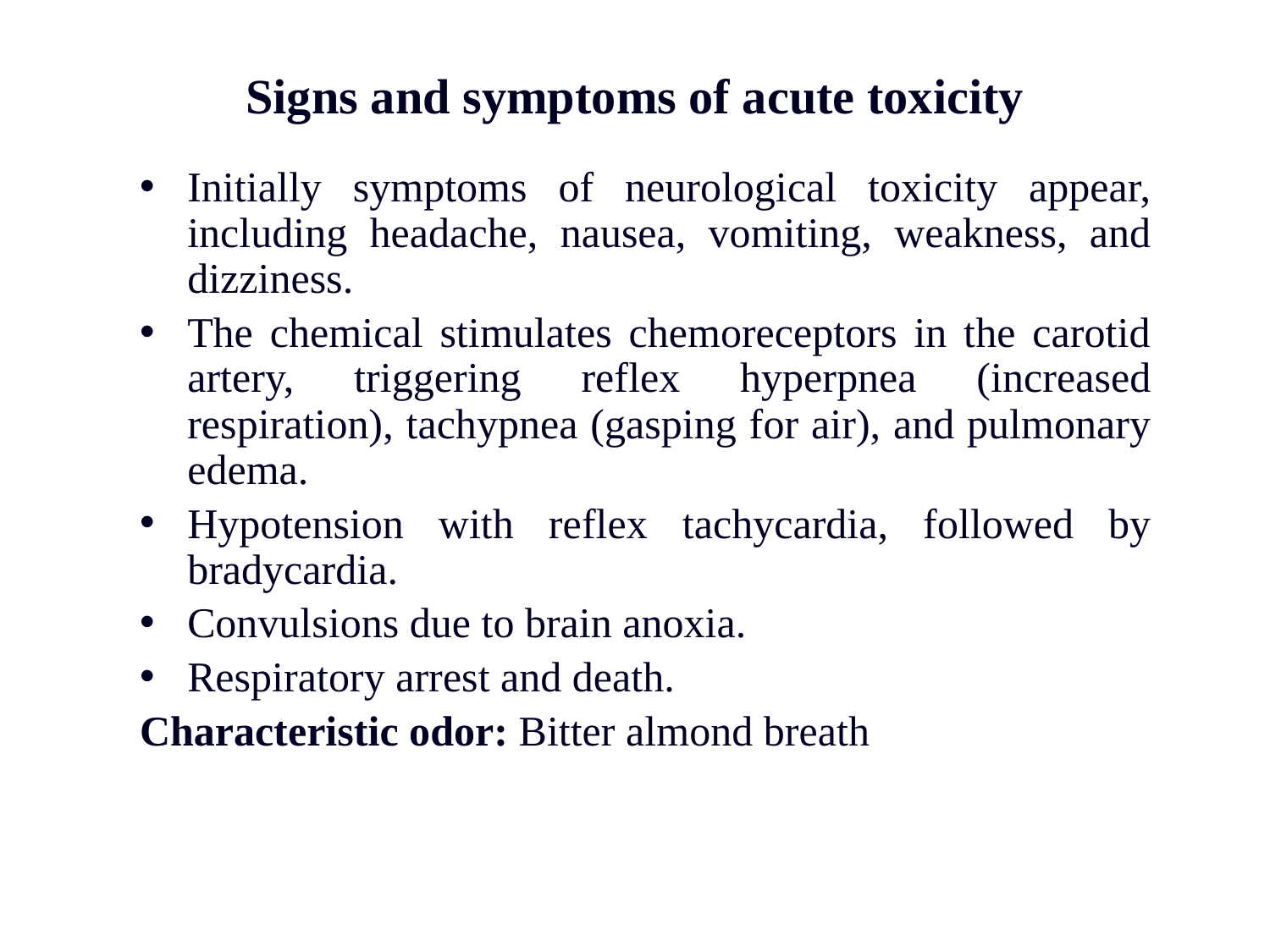

# Signs and symptoms of acute toxicity
Initially symptoms of neurological toxicity appear, including headache, nausea, vomiting, weakness, and dizziness.
The chemical stimulates chemoreceptors in the carotid artery, triggering reflex hyperpnea (increased respiration), tachypnea (gasping for air), and pulmonary edema.
Hypotension with reflex tachycardia, followed by bradycardia.
Convulsions due to brain anoxia.
Respiratory arrest and death.
Characteristic odor: Bitter almond breath